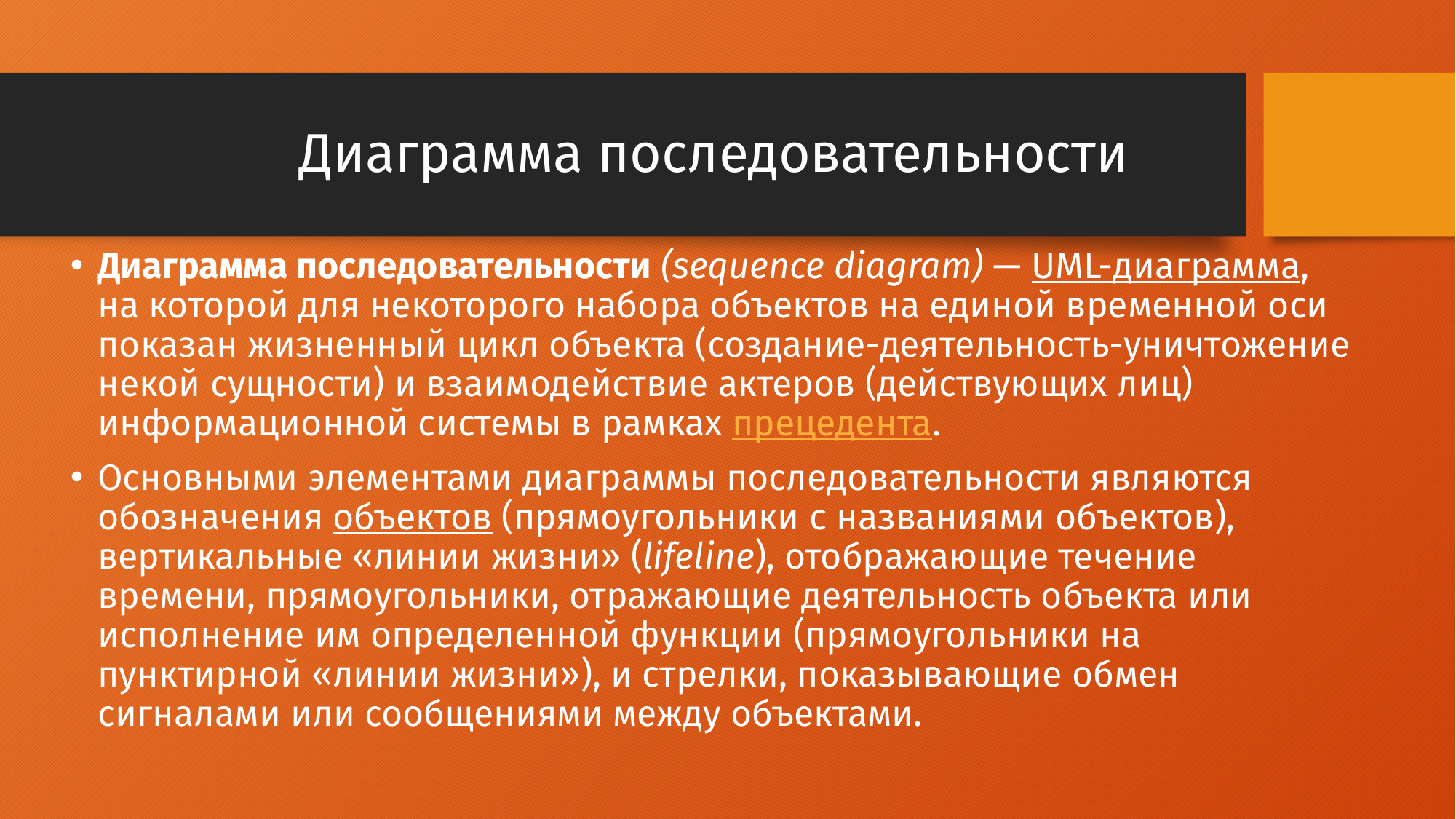

# Диаграмма последовательности
Диаграмма последовательности (sequence diagram) — UML-диаграмма, на которой для некоторого набора объектов на единой временной оси показан жизненный цикл объекта (создание-деятельность-уничтожение некой сущности) и взаимодействие актеров (действующих лиц) информационной системы в рамках прецедента.
Основными элементами диаграммы последовательности являются обозначения объектов (прямоугольники с названиями объектов), вертикальные «линии жизни» (lifeline), отображающие течение времени, прямоугольники, отражающие деятельность объекта или исполнение им определенной функции (прямоугольники на пунктирной «линии жизни»), и стрелки, показывающие обмен сигналами или сообщениями между объектами.